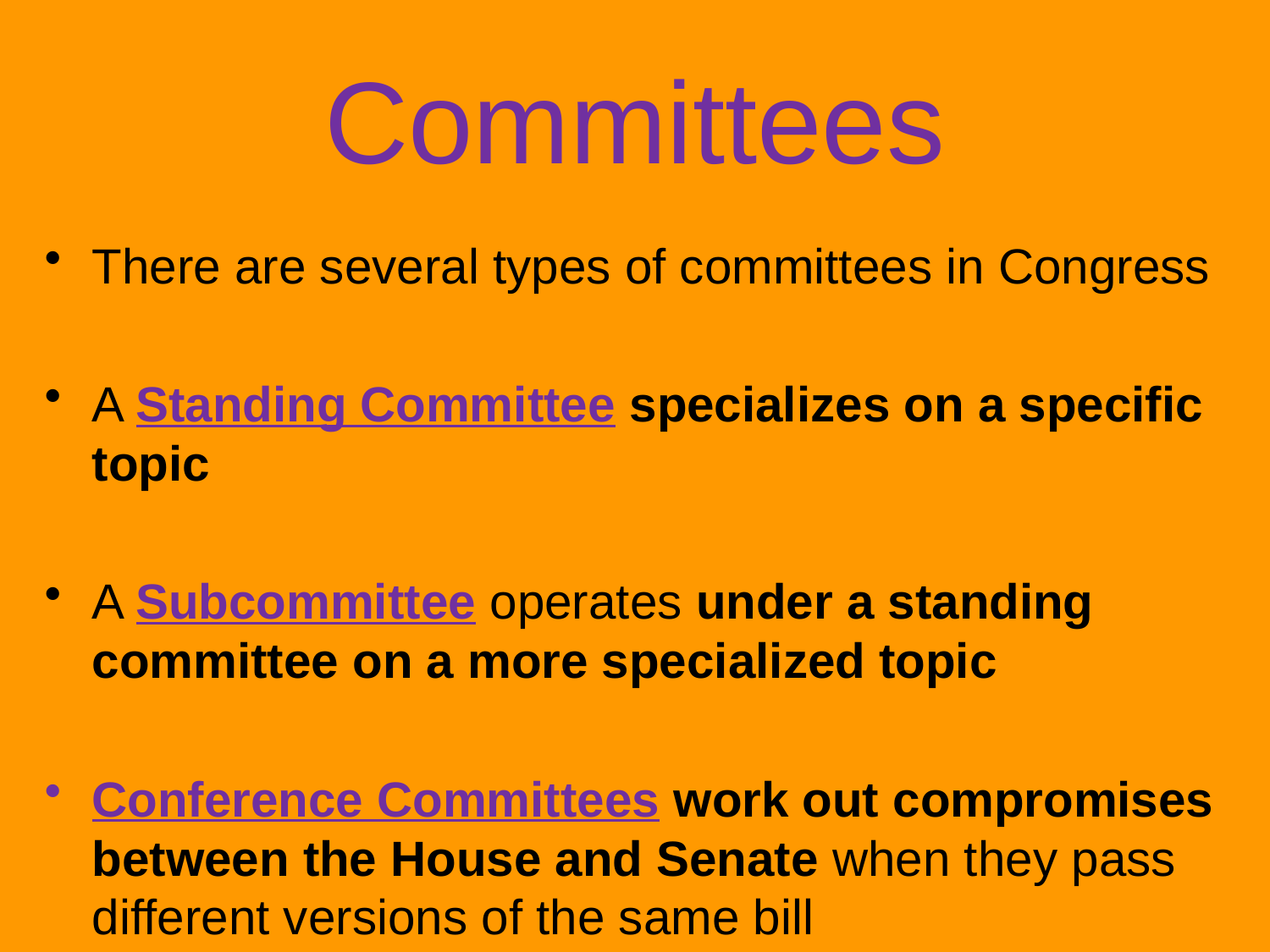

# Committees

There are several types of committees in Congress

A Standing Committee specializes on a specific topic

A Subcommittee operates under a standing committee on a more specialized topic

Conference Committees work out compromises between the House and Senate when they pass different versions of the same bill